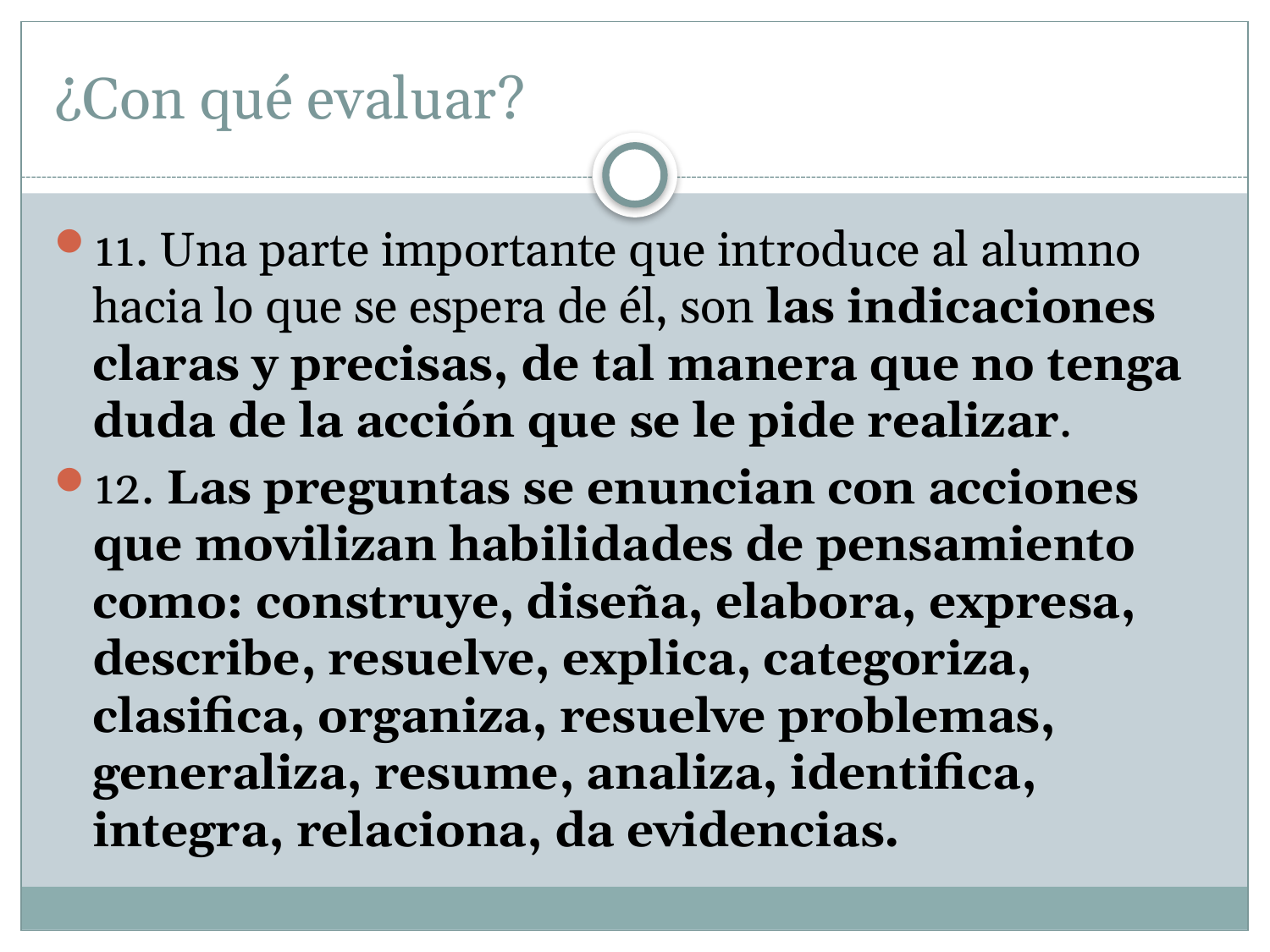

# ¿Con qué evaluar?
11. Una parte importante que introduce al alumno hacia lo que se espera de él, son las indicaciones claras y precisas, de tal manera que no tenga duda de la acción que se le pide realizar.
12. Las preguntas se enuncian con acciones que movilizan habilidades de pensamiento como: construye, diseña, elabora, expresa, describe, resuelve, explica, categoriza, clasifica, organiza, resuelve problemas, generaliza, resume, analiza, identifica, integra, relaciona, da evidencias.